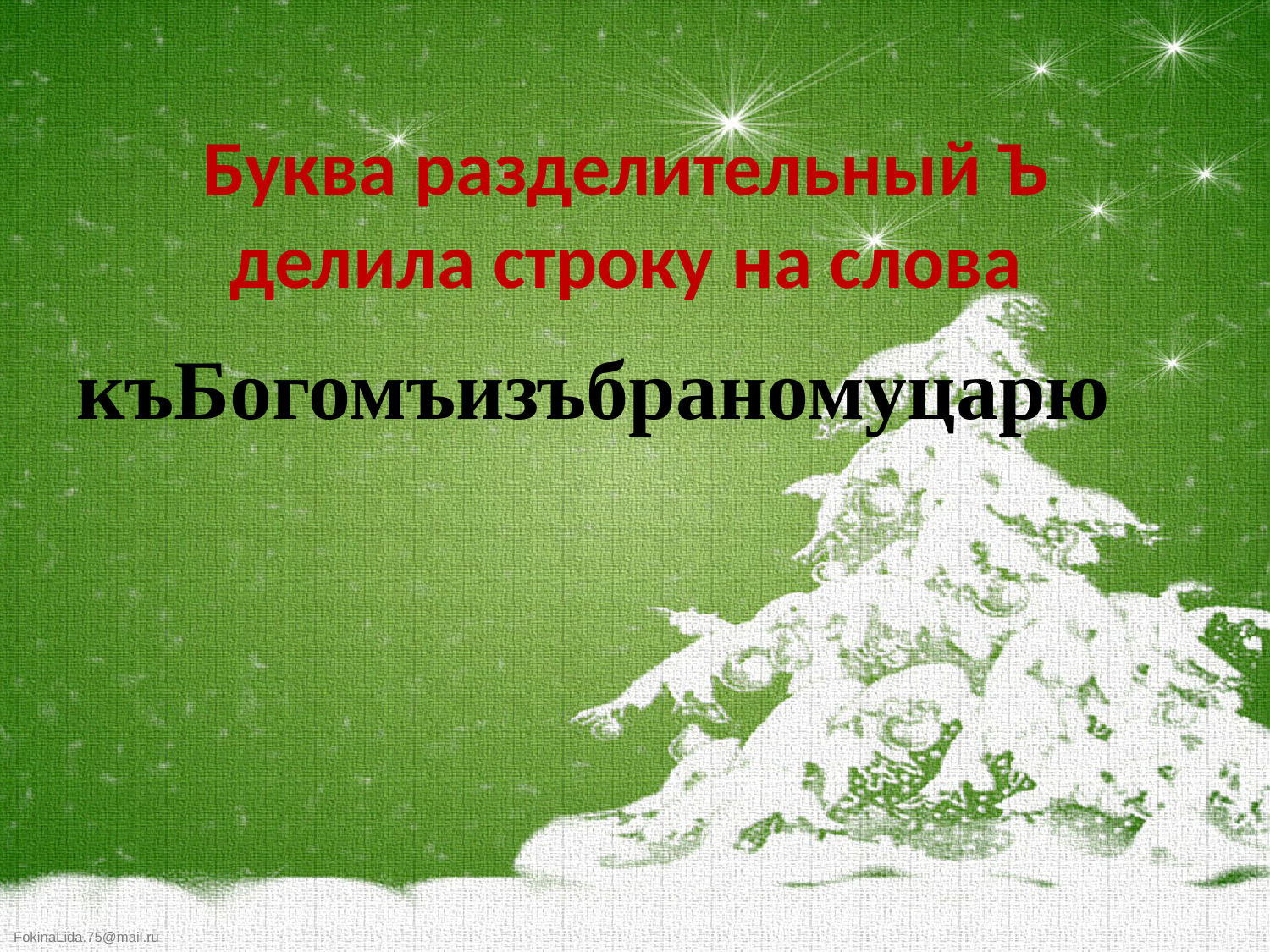

# Буква разделительный Ъ делила строку на слова

къБогомъизъбраномуцарю